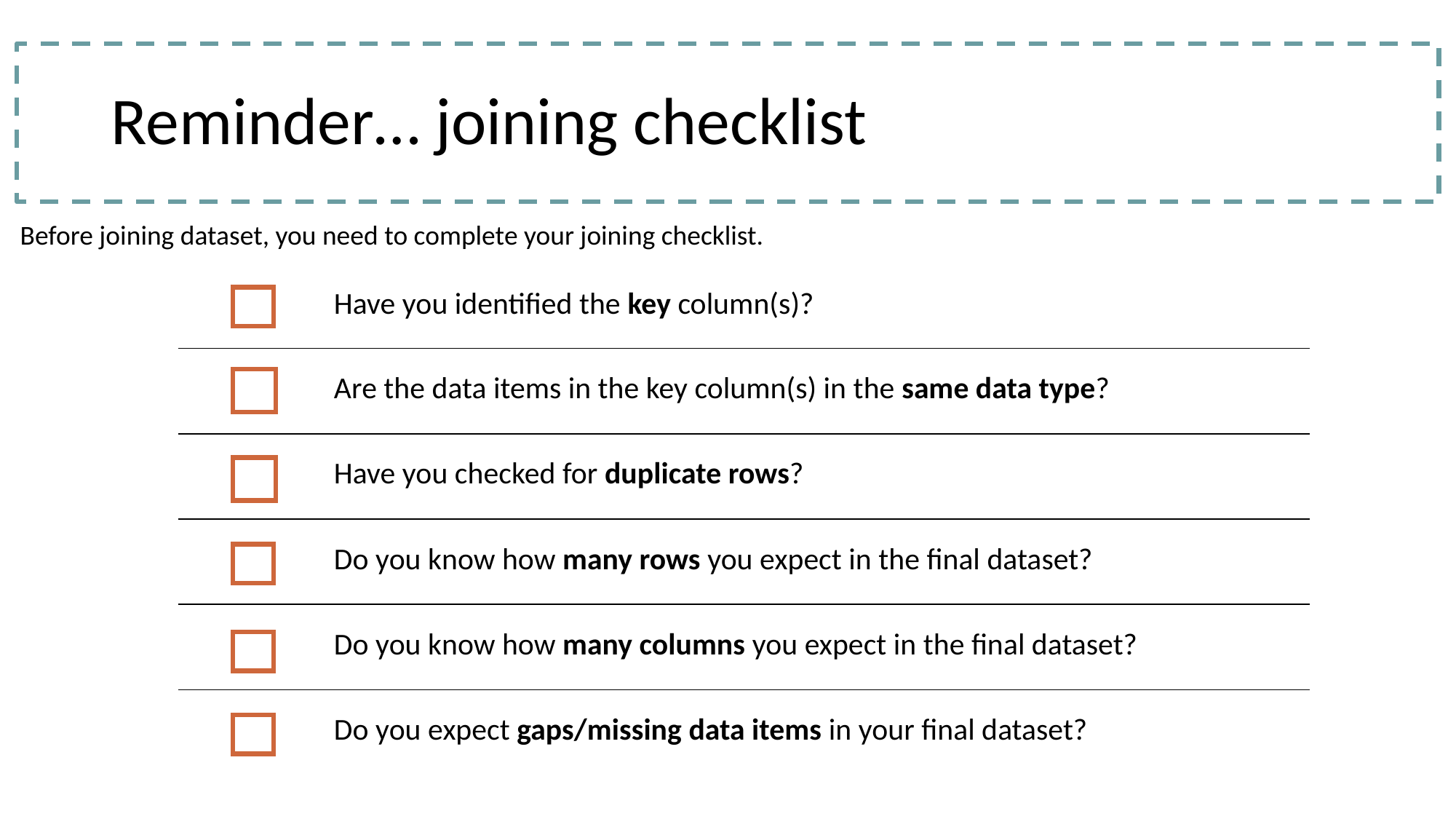

# Reminder… joining checklist
Before joining dataset, you need to complete your joining checklist.
|  | Have you identified the key column(s)? |
| --- | --- |
|  | Are the data items in the key column(s) in the same data type? |
|  | Have you checked for duplicate rows? |
|  | Do you know how many rows you expect in the final dataset? |
|  | Do you know how many columns you expect in the final dataset? |
|  | Do you expect gaps/missing data items in your final dataset? |